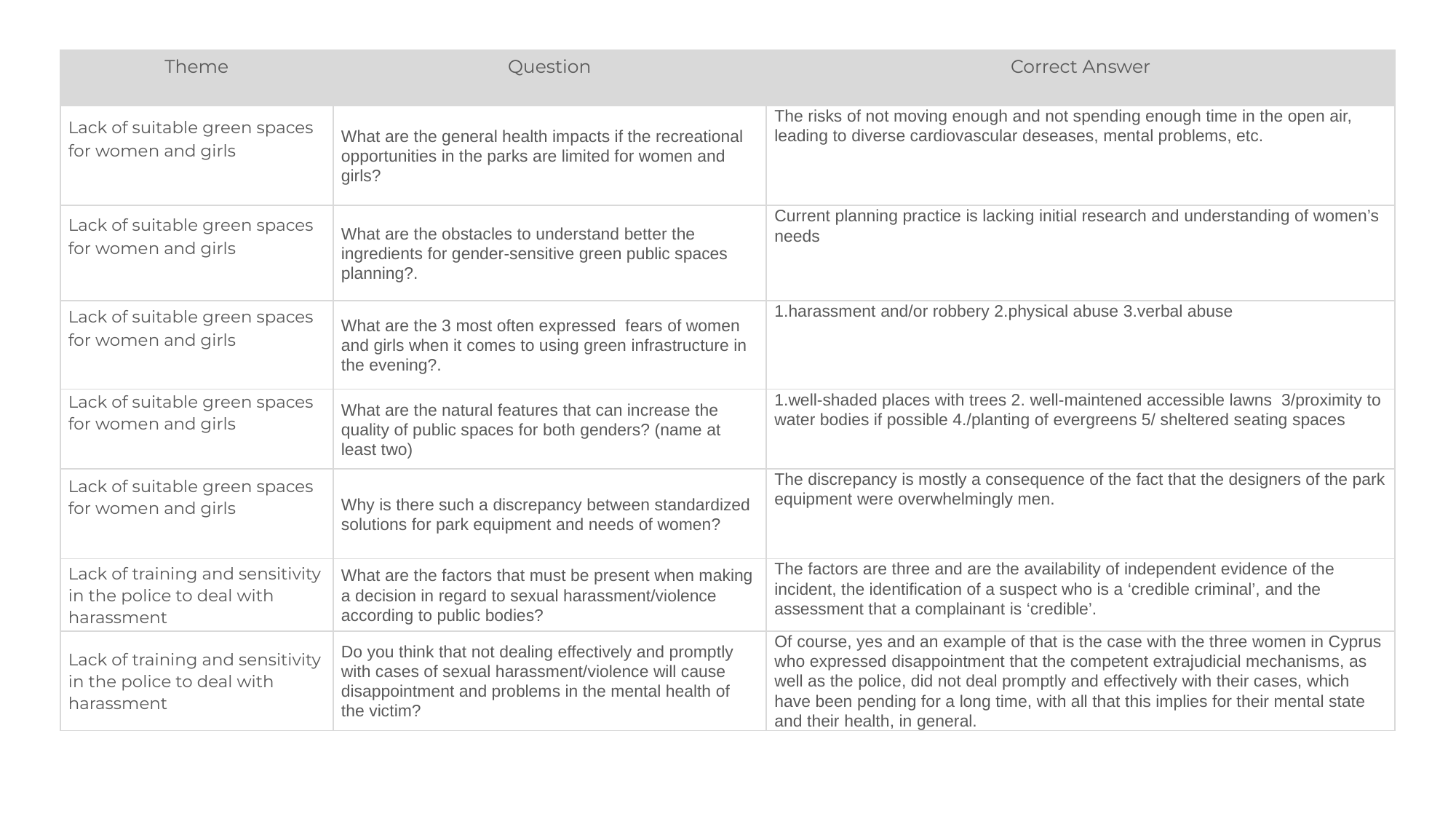

| Theme | Question | Correct Answer |
| --- | --- | --- |
| Lack of suitable green spaces for women and girls | What are the general health impacts if the recreational opportunities in the parks are limited for women and girls? | The risks of not moving enough and not spending enough time in the open air, leading to diverse cardiovascular deseases, mental problems, etc. |
| Lack of suitable green spaces for women and girls | What are the obstacles to understand better the ingredients for gender-sensitive green public spaces planning?. | Current planning practice is lacking initial research and understanding of women’s needs |
| Lack of suitable green spaces for women and girls | What are the 3 most often expressed fears of women and girls when it comes to using green infrastructure in the evening?. | 1.harassment and/or robbery 2.physical abuse 3.verbal abuse |
| Lack of suitable green spaces for women and girls | What are the natural features that can increase the quality of public spaces for both genders? (name at least two) | 1.well-shaded places with trees 2. well-maintened accessible lawns 3/proximity to water bodies if possible 4./planting of evergreens 5/ sheltered seating spaces |
| Lack of suitable green spaces for women and girls | Why is there such a discrepancy between standardized solutions for park equipment and needs of women? | The discrepancy is mostly a consequence of the fact that the designers of the park equipment were overwhelmingly men. |
| Lack of training and sensitivity in the police to deal with harassment | What are the factors that must be present when making a decision in regard to sexual harassment/violence according to public bodies? | The factors are three and are the availability of independent evidence of the incident, the identification of a suspect who is a ‘credible criminal’, and the assessment that a complainant is ‘credible’. |
| Lack of training and sensitivity in the police to deal with harassment | Do you think that not dealing effectively and promptly with cases of sexual harassment/violence will cause disappointment and problems in the mental health of the victim? | Of course, yes and an example of that is the case with the three women in Cyprus who expressed disappointment that the competent extrajudicial mechanisms, as well as the police, did not deal promptly and effectively with their cases, which have been pending for a long time, with all that this implies for their mental state and their health, in general. |